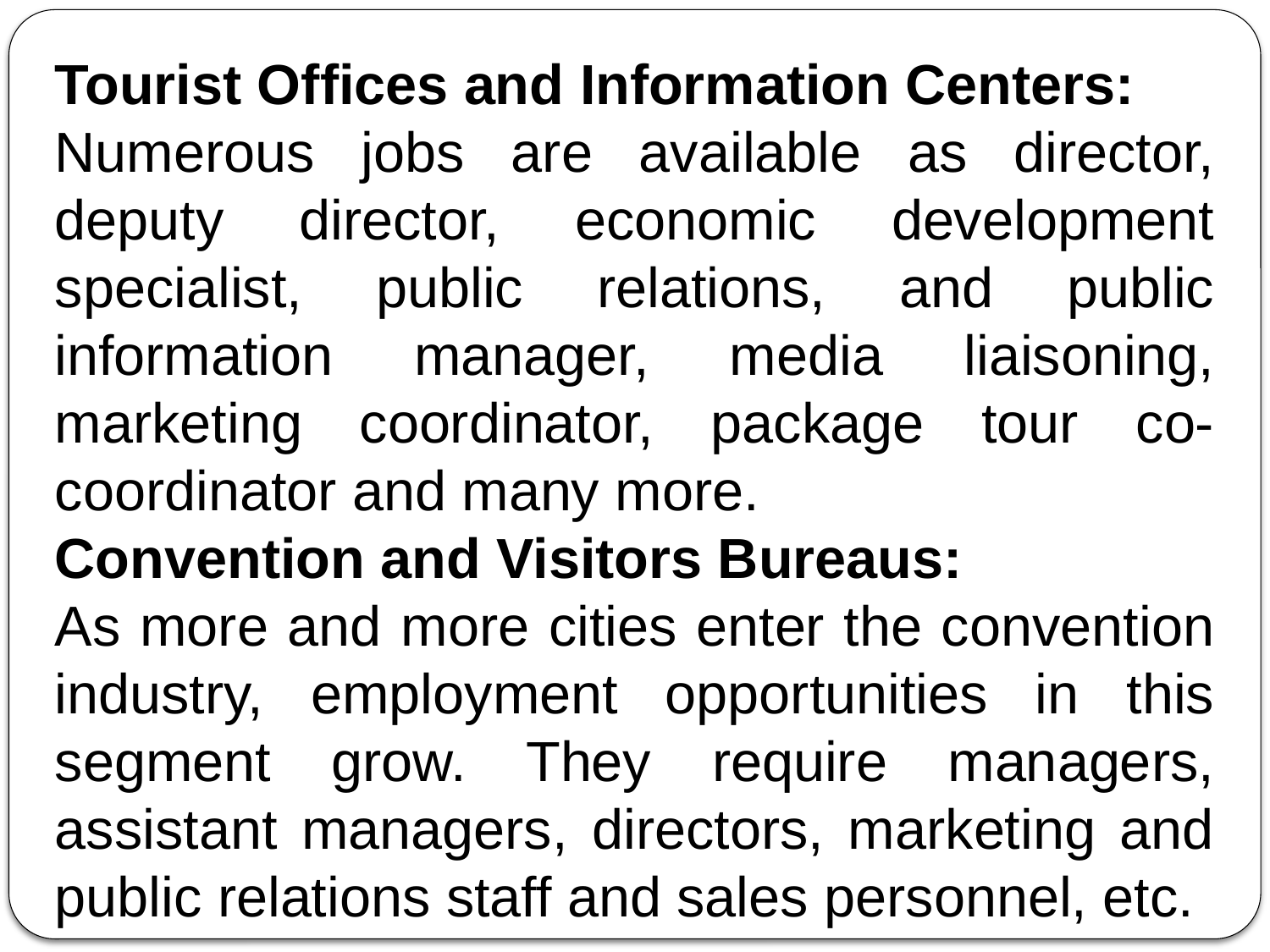

Tourist Offices and Information Centers:
Numerous jobs are available as director, deputy director, economic development specialist, public relations, and public information manager, media liaisoning, marketing coordinator, package tour co-coordinator and many more.
Convention and Visitors Bureaus:
As more and more cities enter the convention industry, employment opportunities in this segment grow. They require managers, assistant managers, directors, marketing and public relations staff and sales personnel, etc.